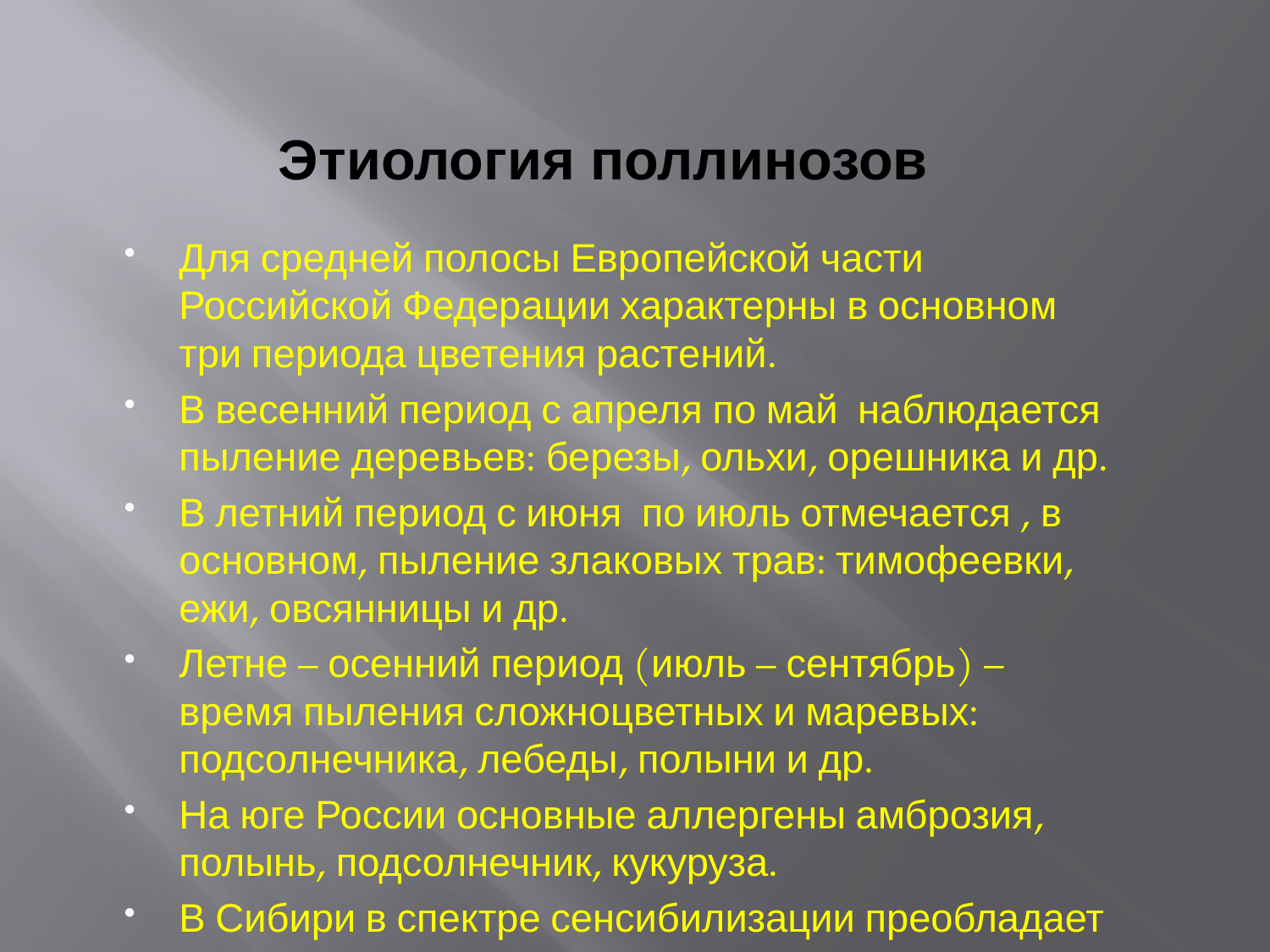

# Этиология поллинозов
Для средней полосы Европейской части Российской Федерации характерны в основном три периода цветения растений.
В весенний период с апреля по май  наблюдается пыление деревьев: березы, ольхи, орешника и др.
В летний период с июня  по июль отмечается , в основном, пыление злаковых трав: тимофеевки, ежи, овсянницы и др.
Летне – осенний период (июль – сентябрь) – время пыления сложноцветных и маревых: подсолнечника, лебеды, полыни и др.
На юге России основные аллергены амброзия, полынь, подсолнечник, кукуруза.
В Сибири в спектре сенсибилизации преобладает пыльца деревьев и злаков.